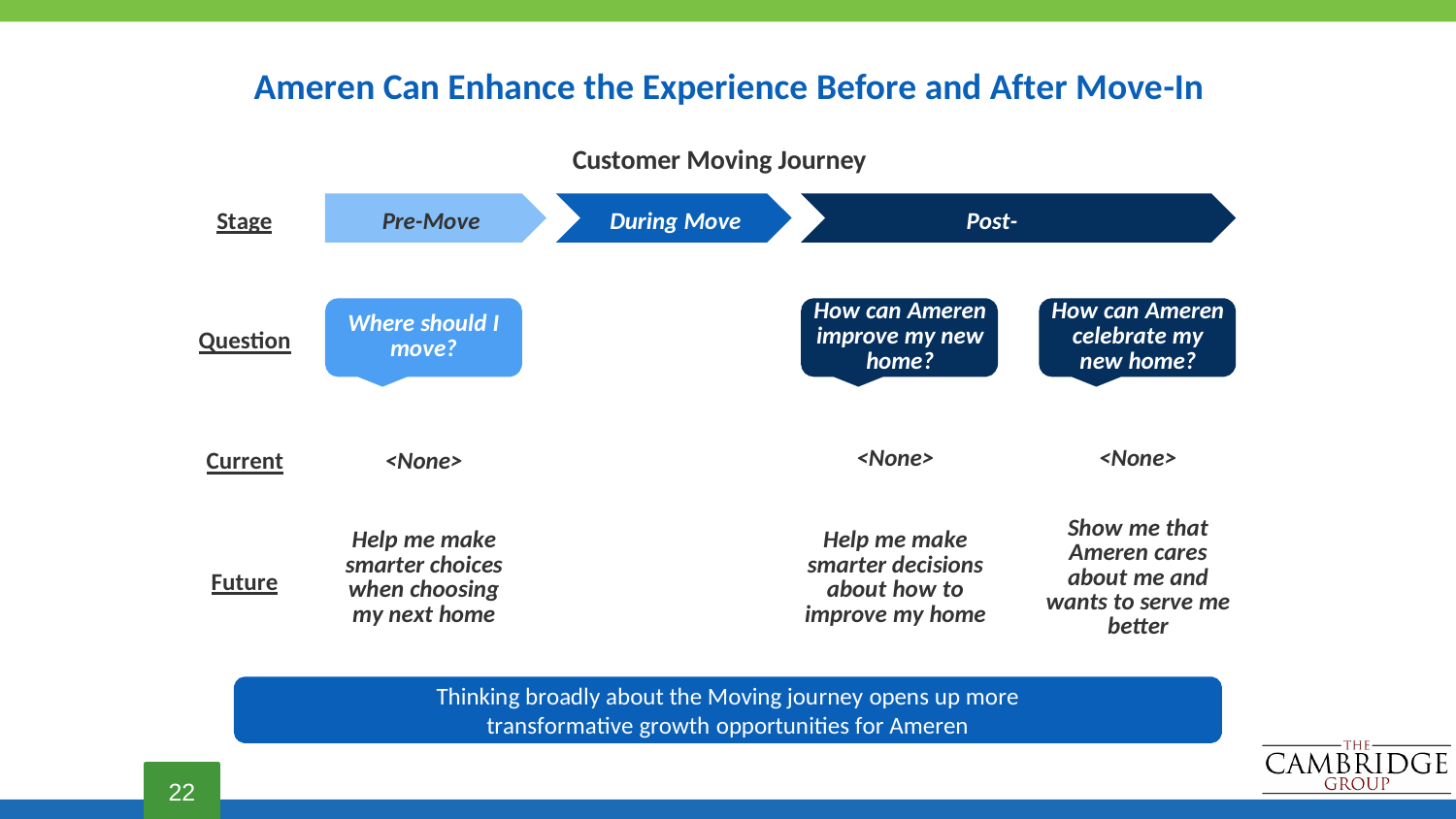

# Ameren Can Enhance the Experience Before and After Move-In
Customer Moving Journey

Stage	Pre-Move	During Move	Post-Move

How do I establish service?

Phone call is another hoop to jump through

Make it simple & collect information to guide future interactions

How can Ameren improve my new home?
How can Ameren celebrate my new home?
Where should I move?
Question
<None>
<None>
<None>
Current
Show me that Ameren cares about me and wants to serve me better
Help me make smarter choices when choosing my next home
Help me make smarter decisions about how to improve my home
Future

Thinking broadly about the Moving journey opens up more
transformative growth opportunities for Ameren
22